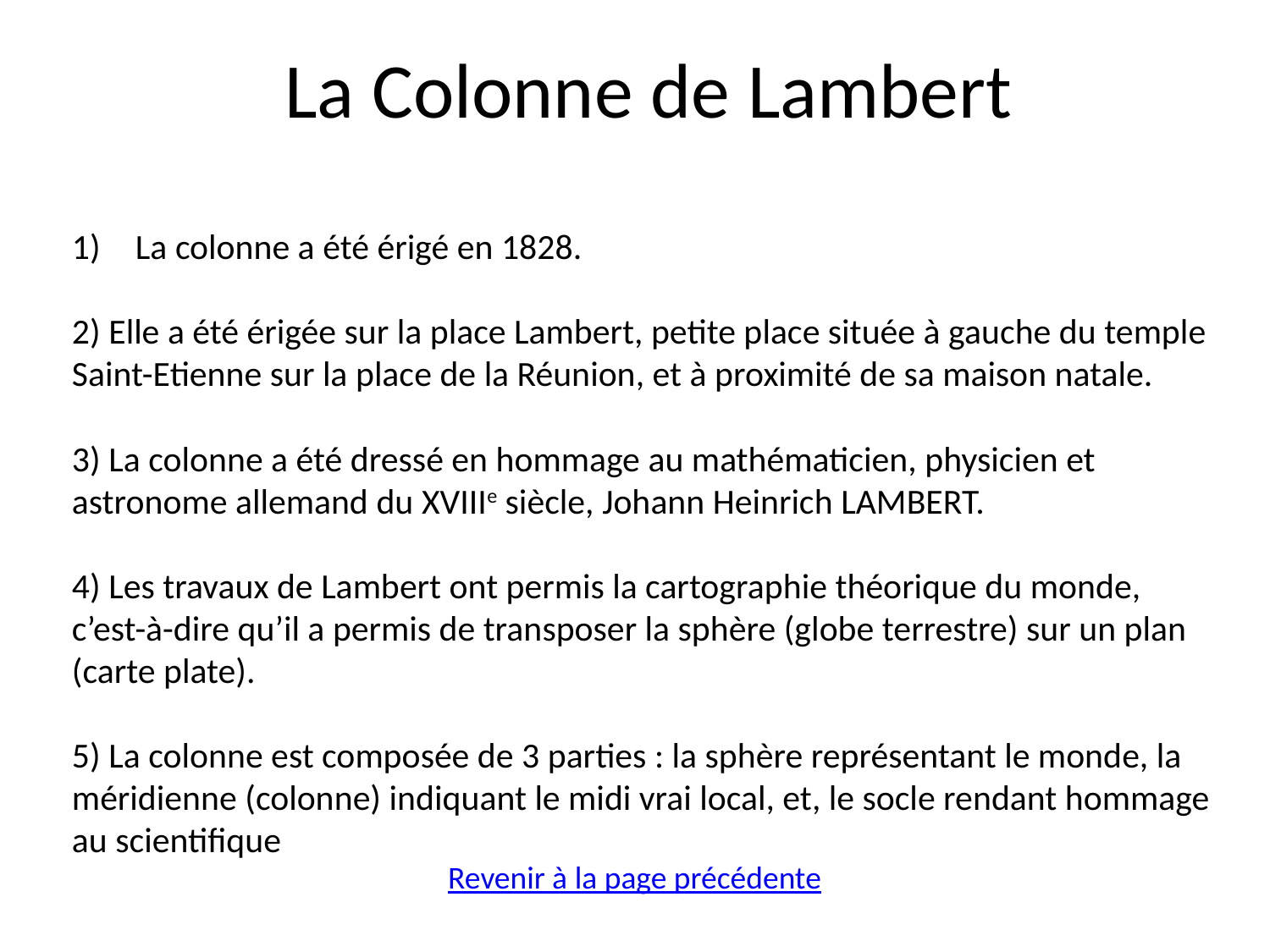

# La Colonne de Lambert
La colonne a été érigé en 1828.

2) Elle a été érigée sur la place Lambert, petite place située à gauche du temple Saint-Etienne sur la place de la Réunion, et à proximité de sa maison natale.

3) La colonne a été dressé en hommage au mathématicien, physicien et astronome allemand du XVIIIe siècle, Johann Heinrich LAMBERT.
4) Les travaux de Lambert ont permis la cartographie théorique du monde, c’est-à-dire qu’il a permis de transposer la sphère (globe terrestre) sur un plan (carte plate).

5) La colonne est composée de 3 parties : la sphère représentant le monde, la méridienne (colonne) indiquant le midi vrai local, et, le socle rendant hommage au scientifique
Revenir à la page précédente